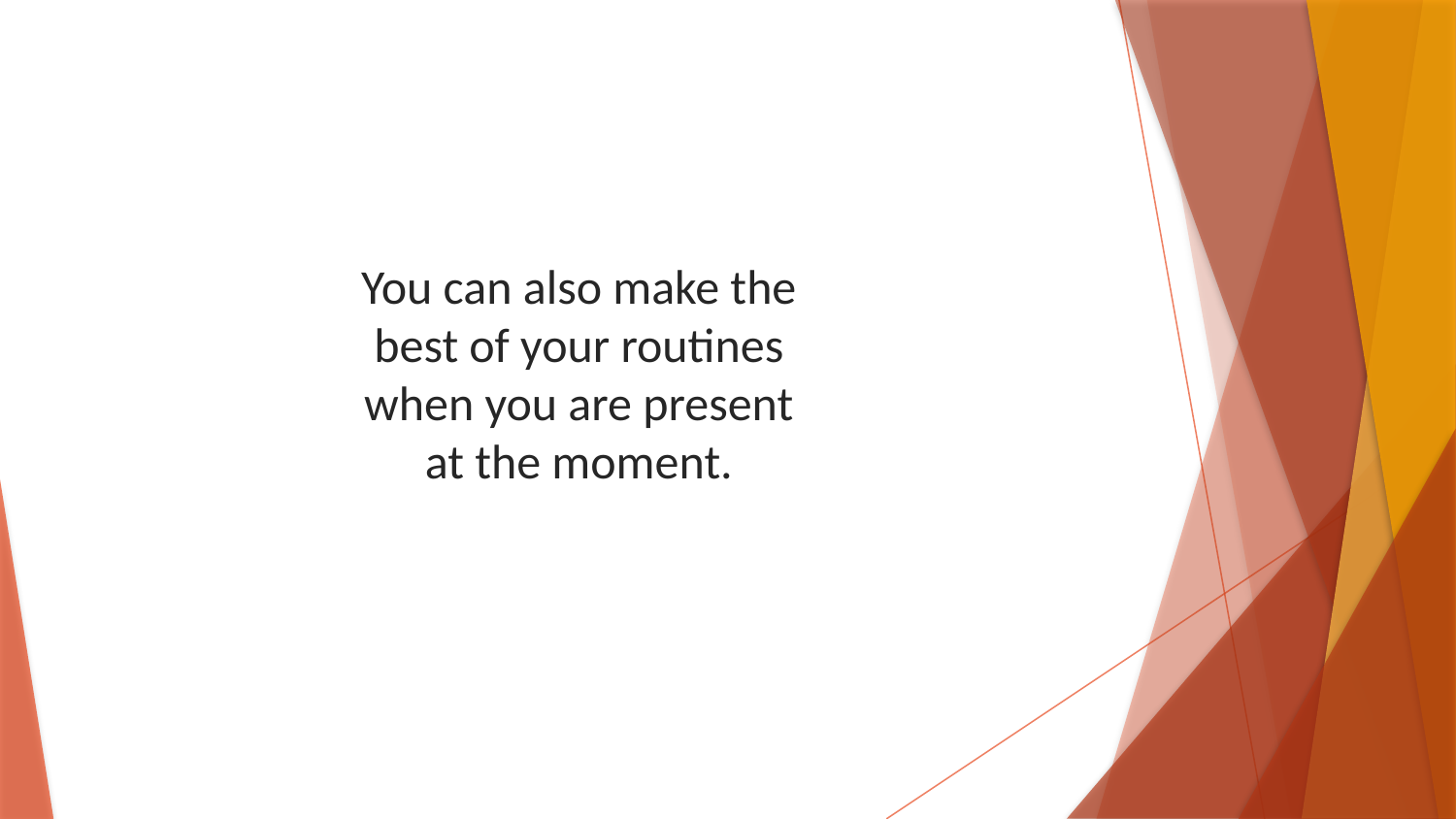

You can also make the best of your routines when you are present at the moment.